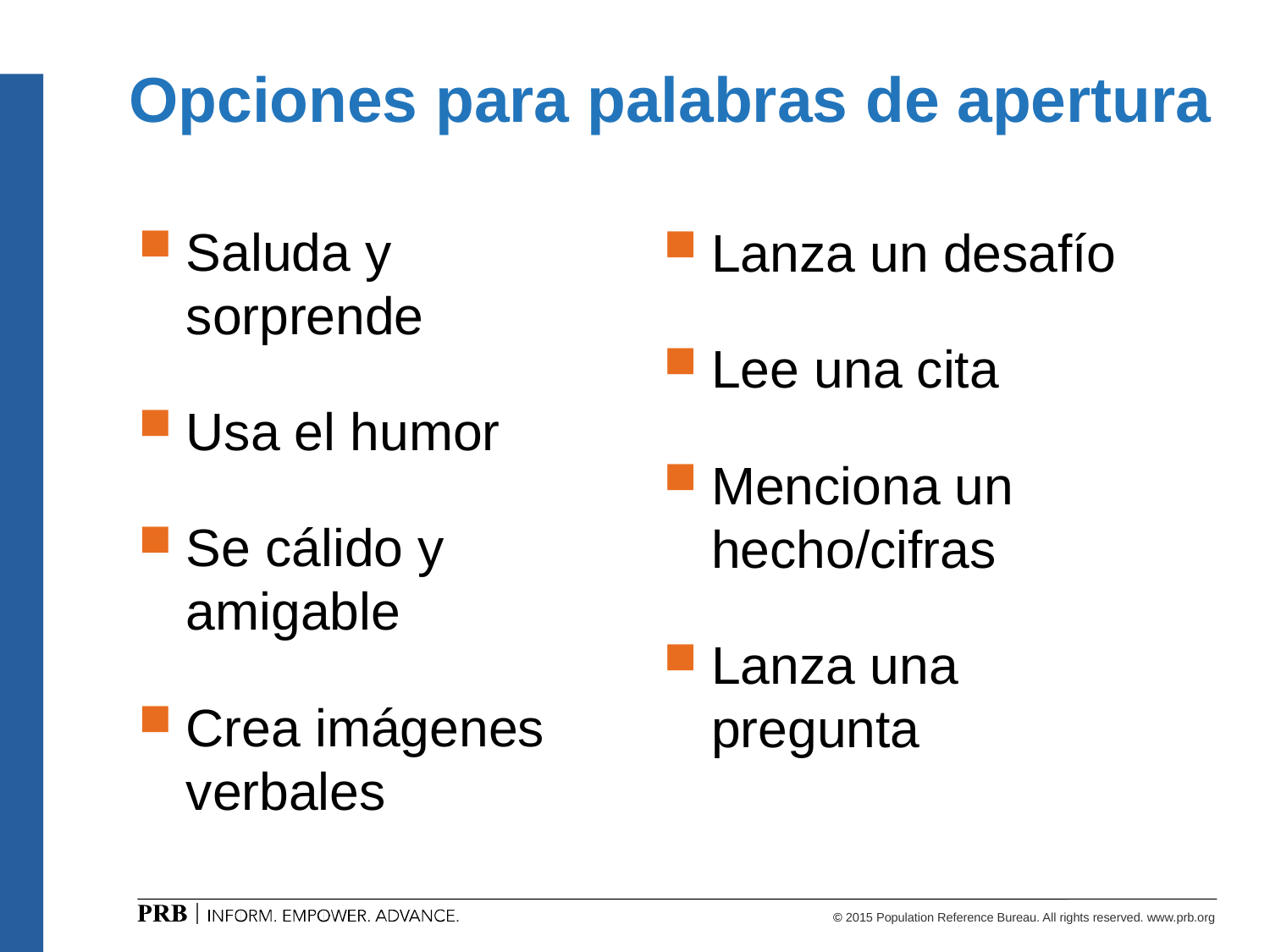

# Opciones para palabras de apertura
Saluda y sorprende
Usa el humor
Se cálido y amigable
Crea imágenes verbales
Lanza un desafío
Lee una cita
Menciona un hecho/cifras
Lanza una pregunta